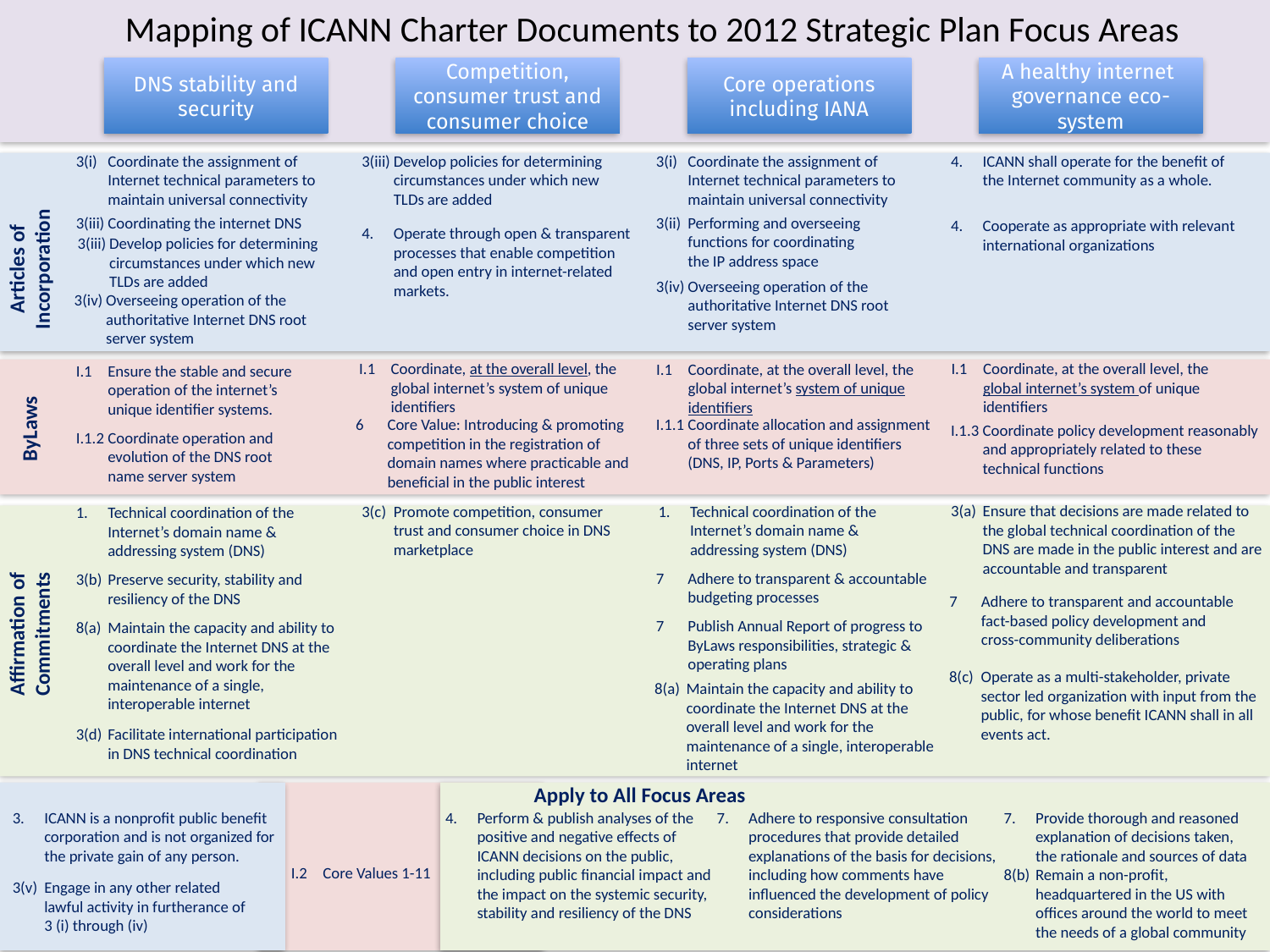

Mapping of ICANN Charter Documents to 2012 Strategic Plan Focus Areas
DNS stability and security
Competition, consumer trust and consumer choice
Core operations including IANA
A healthy internet
governance eco-system
3(i)	Coordinate the assignment of Internet technical parameters to maintain universal connectivity
3(iii)	Develop policies for determining circumstances under which new TLDs are added
3(i)	Coordinate the assignment of Internet technical parameters to maintain universal connectivity
4.	ICANN shall operate for the benefit of the Internet community as a whole.

3(iii)	Coordinating the internet DNS
3(ii)	Performing and overseeing functions for coordinating the IP address space
4.	Cooperate as appropriate with relevant international organizations
Operate through open & transparent processes that enable competition and open entry in internet-related markets.
3(iii)	Develop policies for determining circumstances under which new TLDs are added
Articles of Incorporation
3(iv)	Overseeing operation of the authoritative Internet DNS root server system
3(iv)	Overseeing operation of the authoritative Internet DNS root server system
I.1	Coordinate, at the overall level, the global internet’s system of unique identifiers
I.1	Coordinate, at the overall level, the global internet’s system of unique identifiers
I.1	Coordinate, at the overall level, the global internet’s system of unique identifiers
I.1	Ensure the stable and secure operation of the internet’s unique identifier systems.

I.1.1	Coordinate allocation and assignment of three sets of unique identifiers (DNS, IP, Ports & Parameters)
6	Core Value: Introducing & promoting competition in the registration of domain names where practicable and beneficial in the public interest
ByLaws
I.1.3	Coordinate policy development reasonably and appropriately related to these technical functions
I.1.2	Coordinate operation and evolution of the DNS root name server system
3(c)	Promote competition, consumer trust and consumer choice in DNS marketplace
1.	Technical coordination of the Internet’s domain name & addressing system (DNS)
3(a)	Ensure that decisions are made related to the global technical coordination of the DNS are made in the public interest and are accountable and transparent
1.	Technical coordination of the Internet’s domain name & addressing system (DNS)

Adhere to transparent & accountable budgeting processes
3(b)	Preserve security, stability and resiliency of the DNS
7	Adhere to transparent and accountable fact-based policy development and cross-community deliberations
Affirmation of Commitments
Publish Annual Report of progress to ByLaws responsibilities, strategic & operating plans
8(a)	Maintain the capacity and ability to coordinate the Internet DNS at the overall level and work for the maintenance of a single, interoperable internet
8(c)	Operate as a multi-stakeholder, private sector led organization with input from the public, for whose benefit ICANN shall in all events act.
8(a)	Maintain the capacity and ability to coordinate the Internet DNS at the overall level and work for the maintenance of a single, interoperable internet
3(d)	Facilitate international participation in DNS technical coordination
Apply to All Focus Areas

3.	ICANN is a nonprofit public benefit corporation and is not organized for the private gain of any person.
4.	Perform & publish analyses of the positive and negative effects of ICANN decisions on the public, including public financial impact and the impact on the systemic security, stability and resiliency of the DNS
7.	Adhere to responsive consultation procedures that provide detailed explanations of the basis for decisions, including how comments have influenced the development of policy considerations
7.	Provide thorough and reasoned explanation of decisions taken, the rationale and sources of data
I.2	Core Values 1-11
8(b)	Remain a non-profit, headquartered in the US with offices around the world to meet the needs of a global community
3(v)	Engage in any other related lawful activity in furtherance of 3 (i) through (iv)